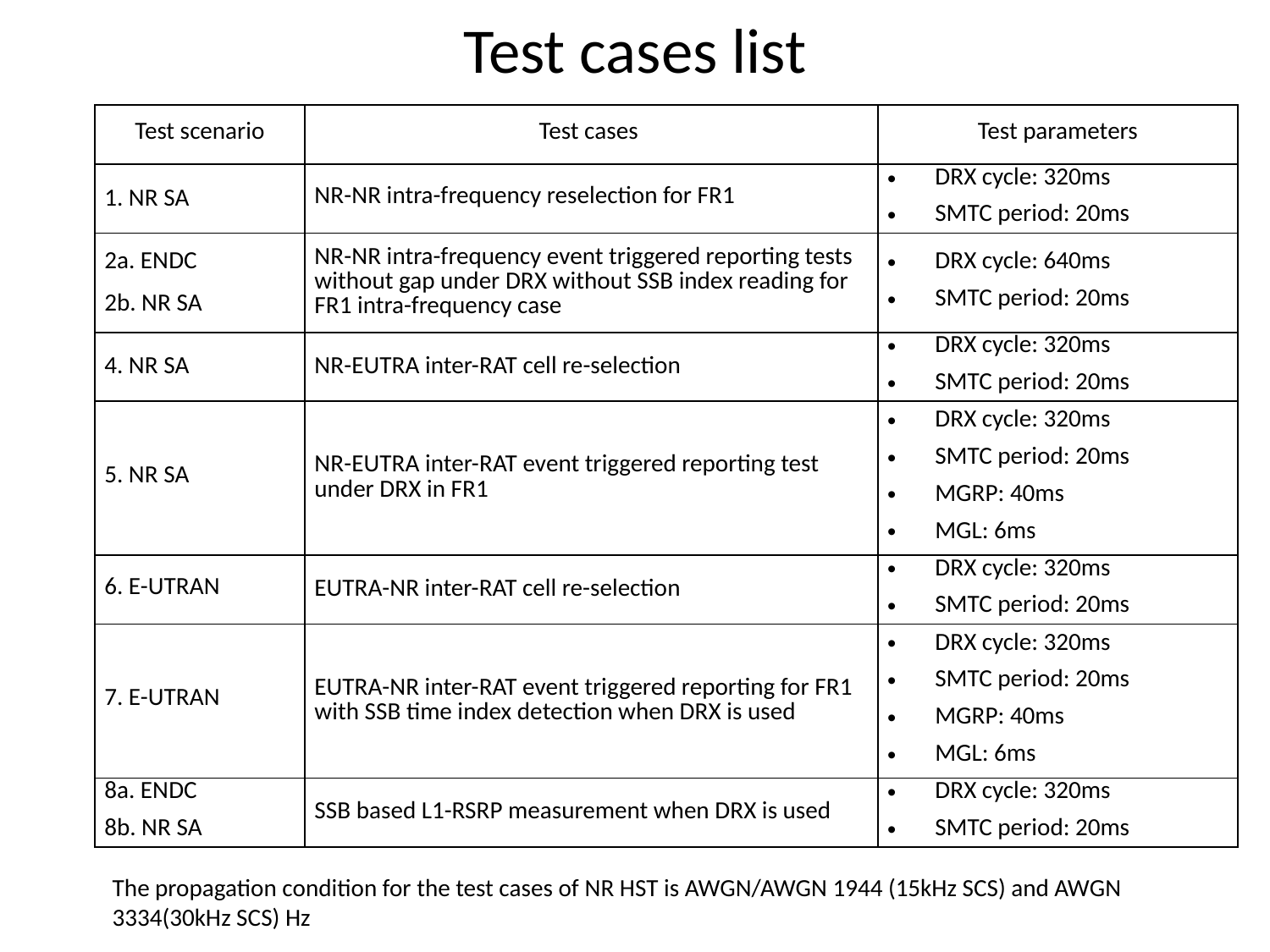

# Test cases list
| Test scenario | Test cases | Test parameters |
| --- | --- | --- |
| 1. NR SA | NR-NR intra-frequency reselection for FR1 | DRX cycle: 320ms SMTC period: 20ms |
| 2a. ENDC 2b. NR SA | NR-NR intra-frequency event triggered reporting tests without gap under DRX without SSB index reading for FR1 intra-frequency case | DRX cycle: 640ms SMTC period: 20ms |
| 4. NR SA | NR-EUTRA inter-RAT cell re-selection | DRX cycle: 320ms SMTC period: 20ms |
| 5. NR SA | NR-EUTRA inter-RAT event triggered reporting test under DRX in FR1 | DRX cycle: 320ms SMTC period: 20ms MGRP: 40ms MGL: 6ms |
| 6. E-UTRAN | EUTRA-NR inter-RAT cell re-selection | DRX cycle: 320ms SMTC period: 20ms |
| 7. E-UTRAN | EUTRA-NR inter-RAT event triggered reporting for FR1 with SSB time index detection when DRX is used | DRX cycle: 320ms SMTC period: 20ms MGRP: 40ms MGL: 6ms |
| 8a. ENDC 8b. NR SA | SSB based L1-RSRP measurement when DRX is used | DRX cycle: 320ms SMTC period: 20ms |
The propagation condition for the test cases of NR HST is AWGN/AWGN 1944 (15kHz SCS) and AWGN 3334(30kHz SCS) Hz